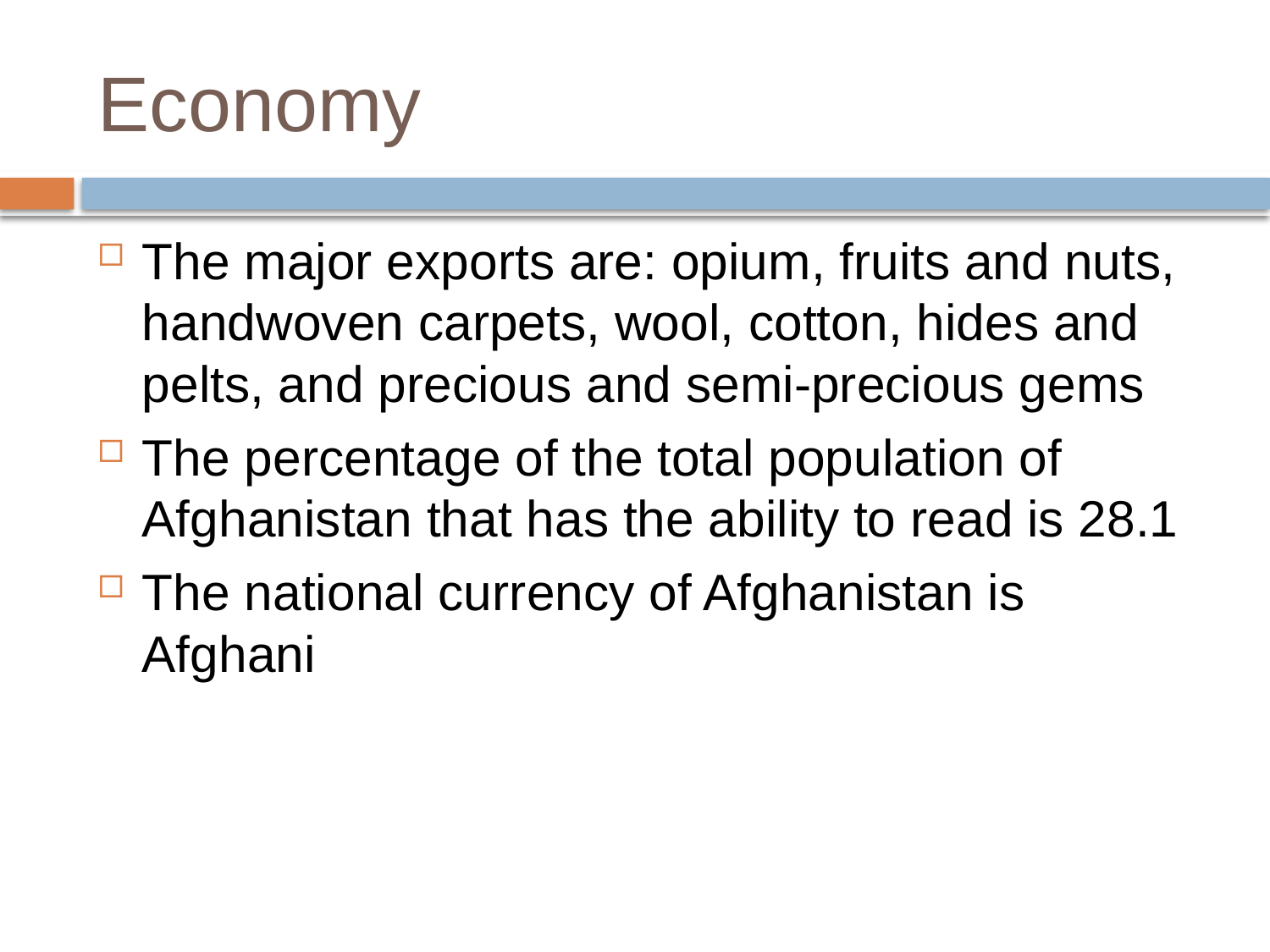

# Economy
The major exports are: opium, fruits and nuts, handwoven carpets, wool, cotton, hides and pelts, and precious and semi-precious gems
The percentage of the total population of Afghanistan that has the ability to read is 28.1
The national currency of Afghanistan is Afghani